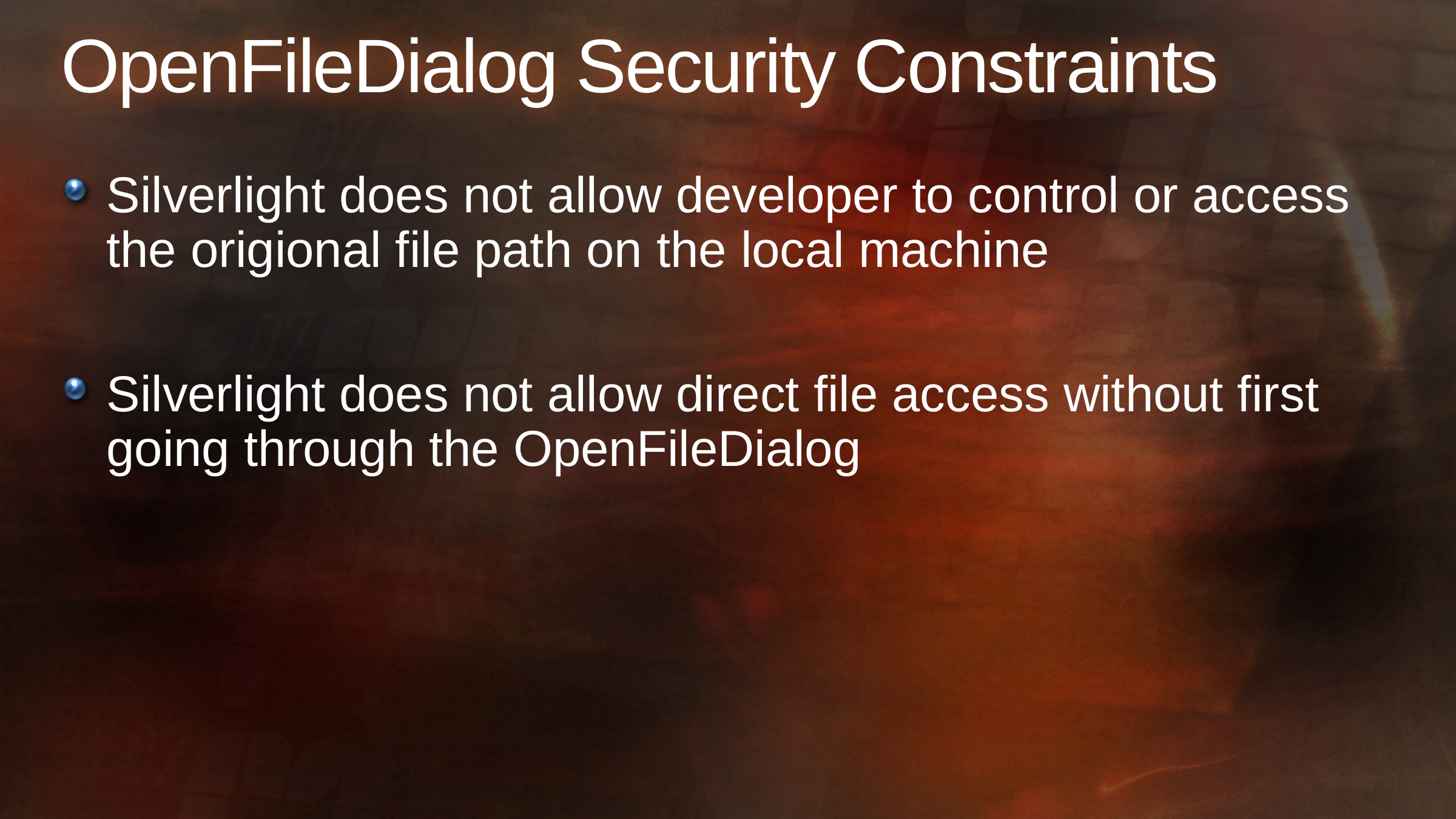

# OpenFileDialog Security Constraints
Silverlight does not allow developer to control or access the origional file path on the local machine

Silverlight does not allow direct file access without first going through the OpenFileDialog